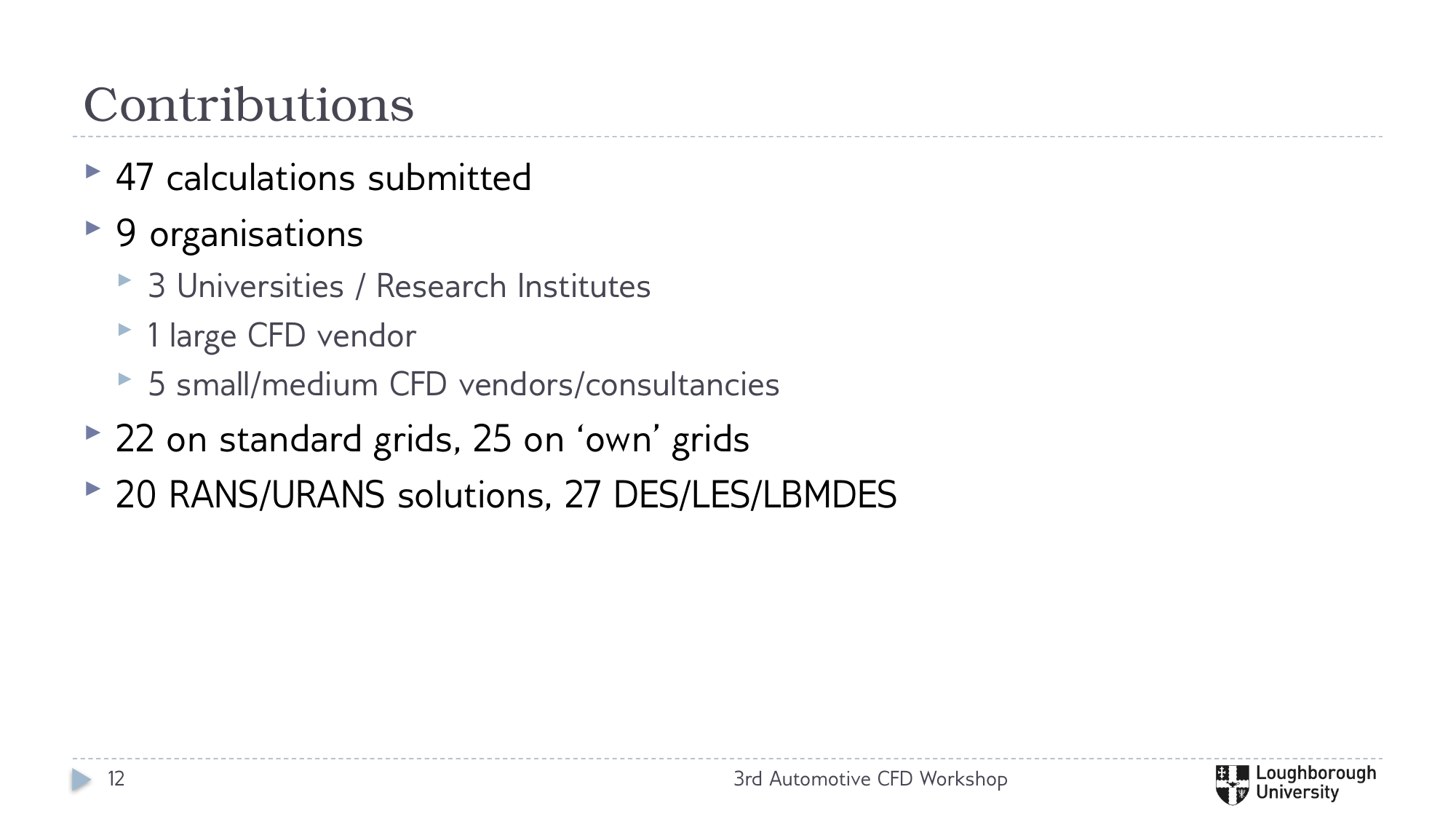

# Contributions
47 calculations submitted
9 organisations
3 Universities / Research Institutes
1 large CFD vendor
5 small/medium CFD vendors/consultancies
22 on standard grids, 25 on ‘own’ grids
20 RANS/URANS solutions, 27 DES/LES/LBMDES

12
3rd Automotive CFD Workshop